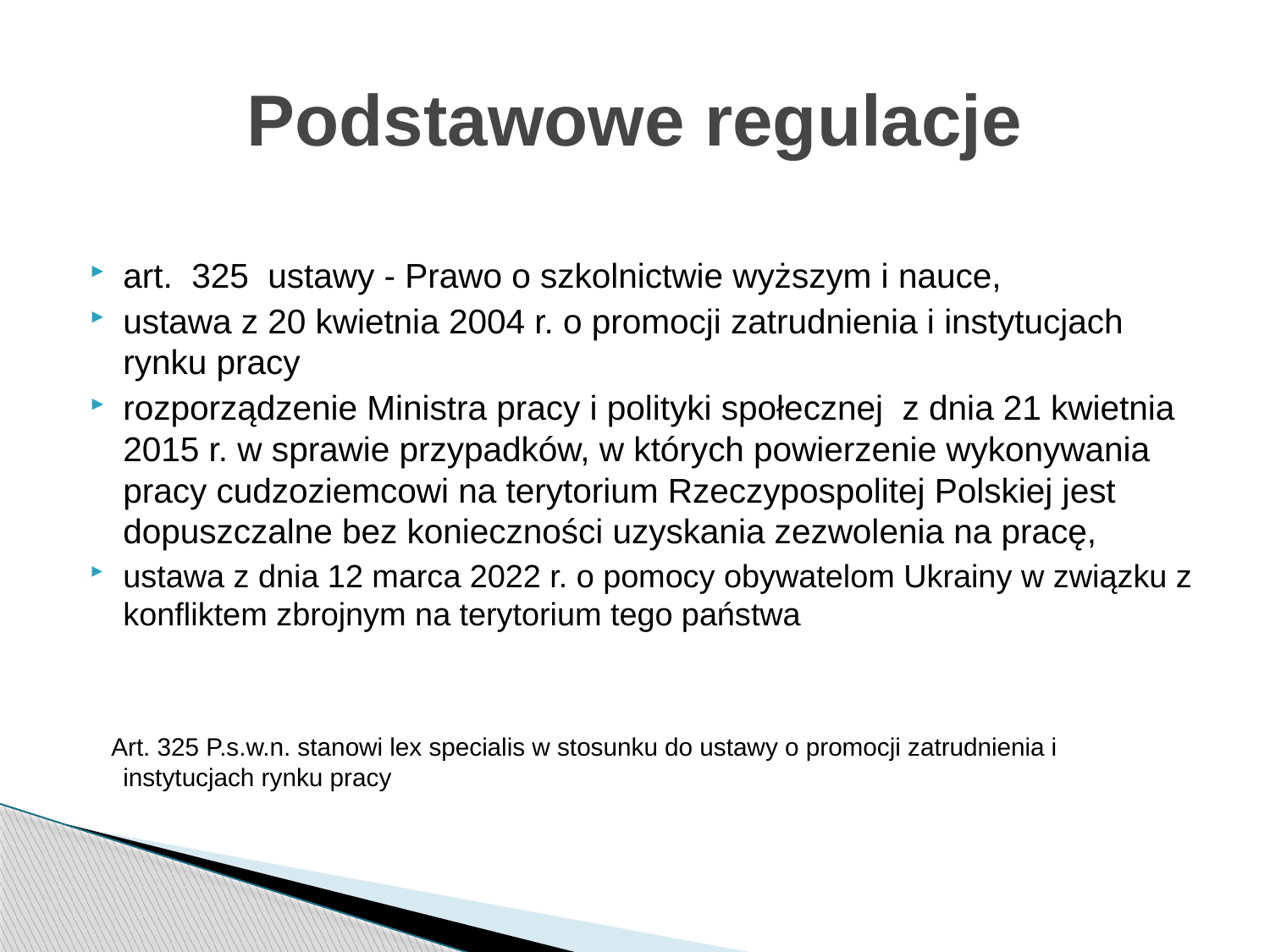

# Podstawowe regulacje

art.  325  ustawy - Prawo o szkolnictwie wyższym i nauce,
ustawa z 20 kwietnia 2004 r. o promocji zatrudnienia i instytucjach rynku pracy
rozporządzenie Ministra pracy i polityki społecznej  z dnia 21 kwietnia 2015 r. w sprawie przypadków, w których powierzenie wykonywania pracy cudzoziemcowi na terytorium Rzeczypospolitej Polskiej jest dopuszczalne bez konieczności uzyskania zezwolenia na pracę,
ustawa z dnia 12 marca 2022 r. o pomocy obywatelom Ukrainy w związku z konfliktem zbrojnym na terytorium tego państwa

   Art. 325 P.s.w.n. stanowi lex specialis w stosunku do ustawy o promocji zatrudnienia i instytucjach rynku pracy